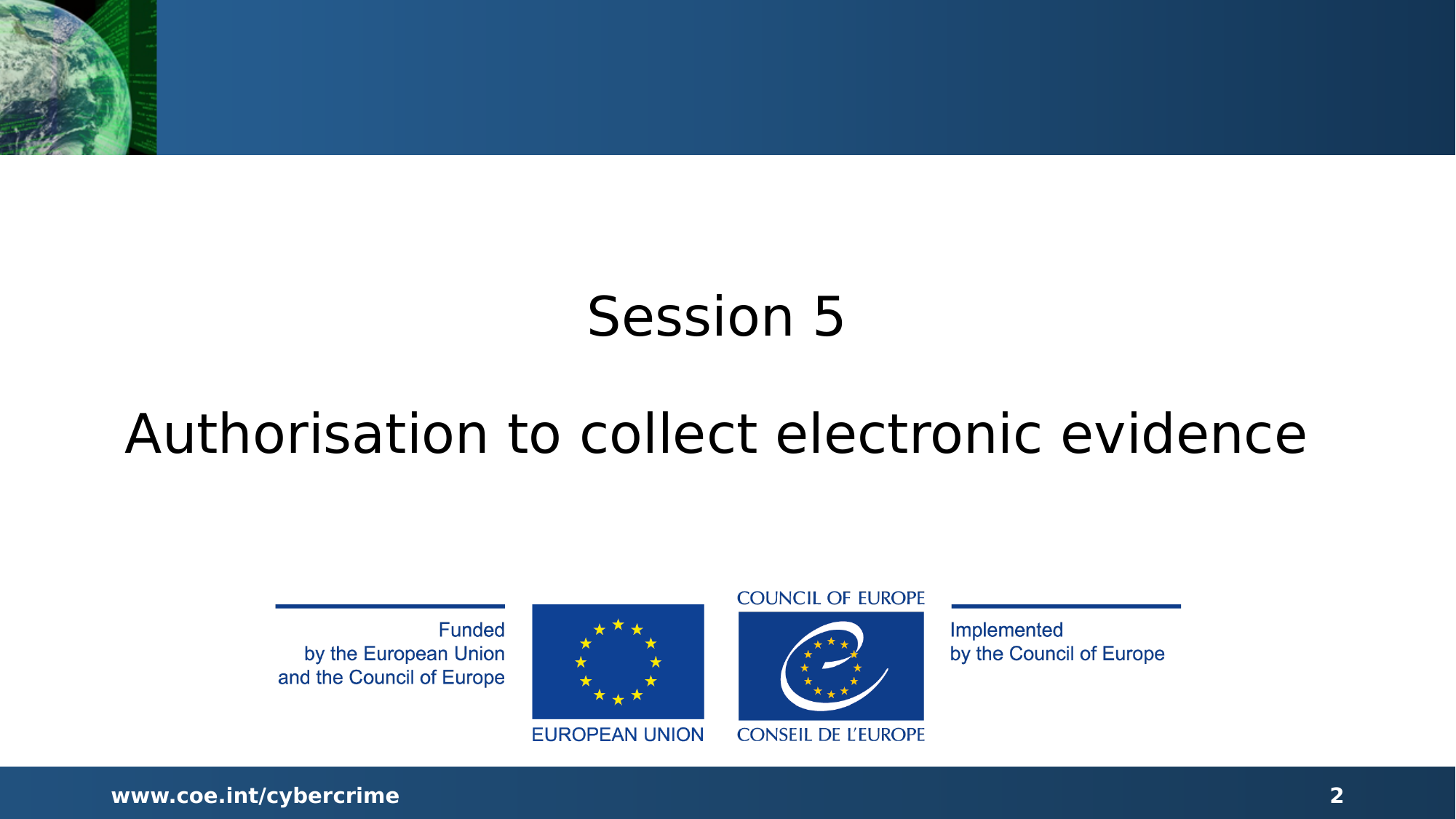

# Session 5 Authorisation to collect electronic evidence
2
www.coe.int/cybercrime